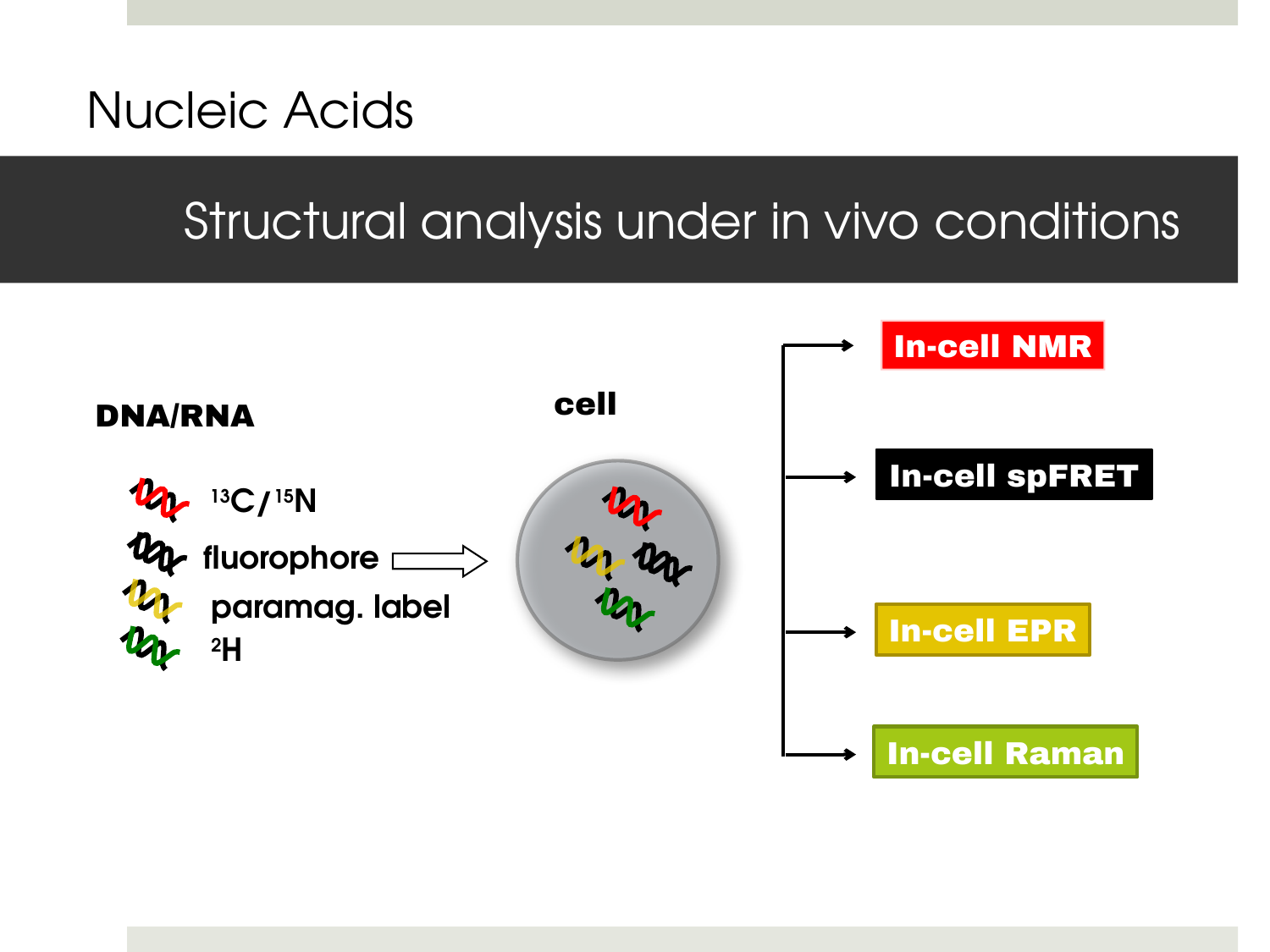

Nucleic Acids
# Structural analysis under in vivo conditions
In-cell NMR
cell
DNA/RNA
In-cell spFRET

13C/15N

fluorophore

paramag. label

In-cell EPR

2H
In-cell Raman